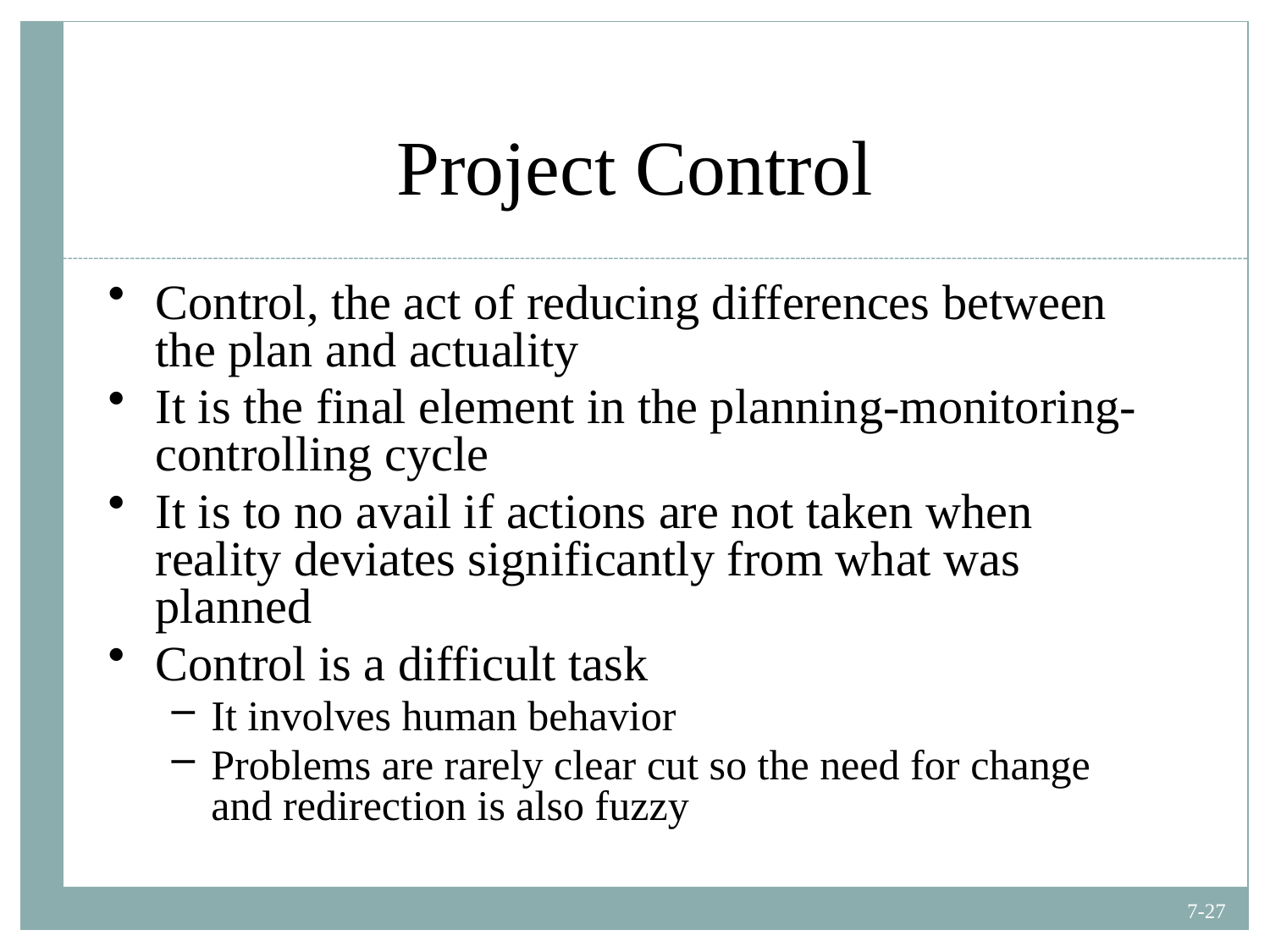

# Project Control
Control, the act of reducing differences between the plan and actuality
It is the final element in the planning-monitoring-controlling cycle
It is to no avail if actions are not taken when reality deviates significantly from what was planned
Control is a difficult task
It involves human behavior
Problems are rarely clear cut so the need for change and redirection is also fuzzy